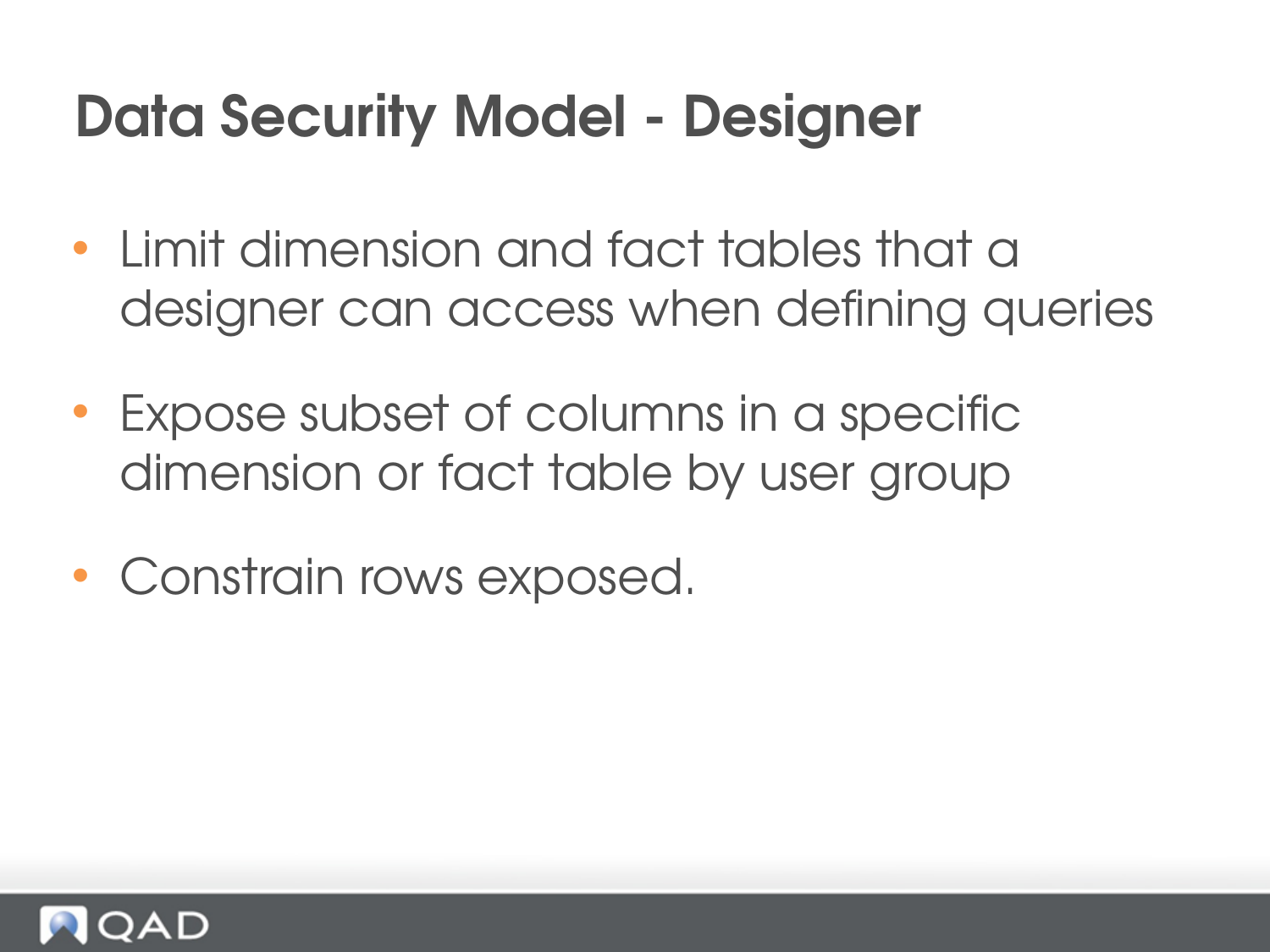

# Data Security Model - Designer
Limit dimension and fact tables that a designer can access when defining queries
Expose subset of columns in a specific dimension or fact table by user group
Constrain rows exposed.